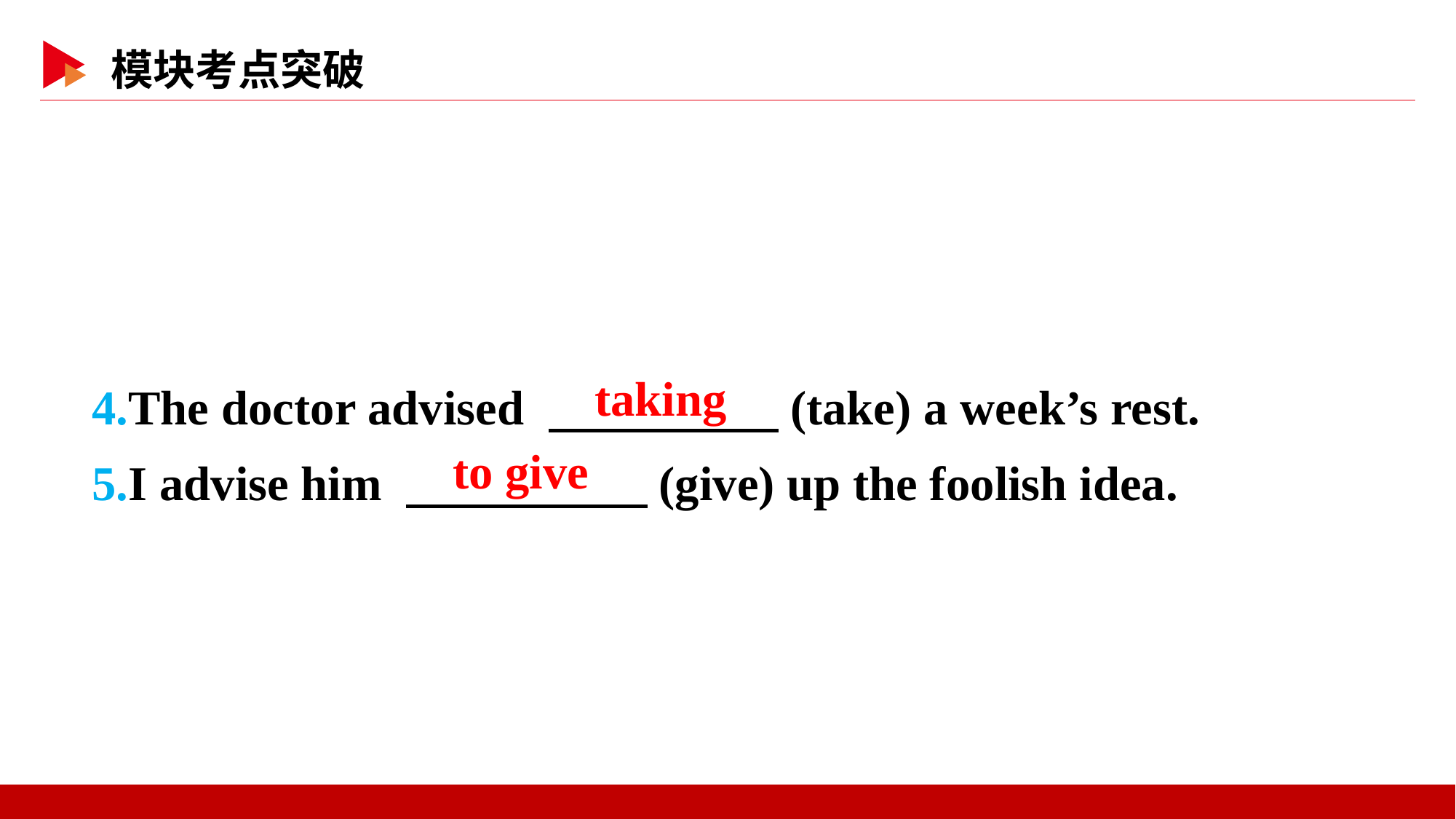

4.The doctor advised 　            　(take) a week’s rest.
5.I advise him 　             　(give) up the foolish idea.
　taking
　to give